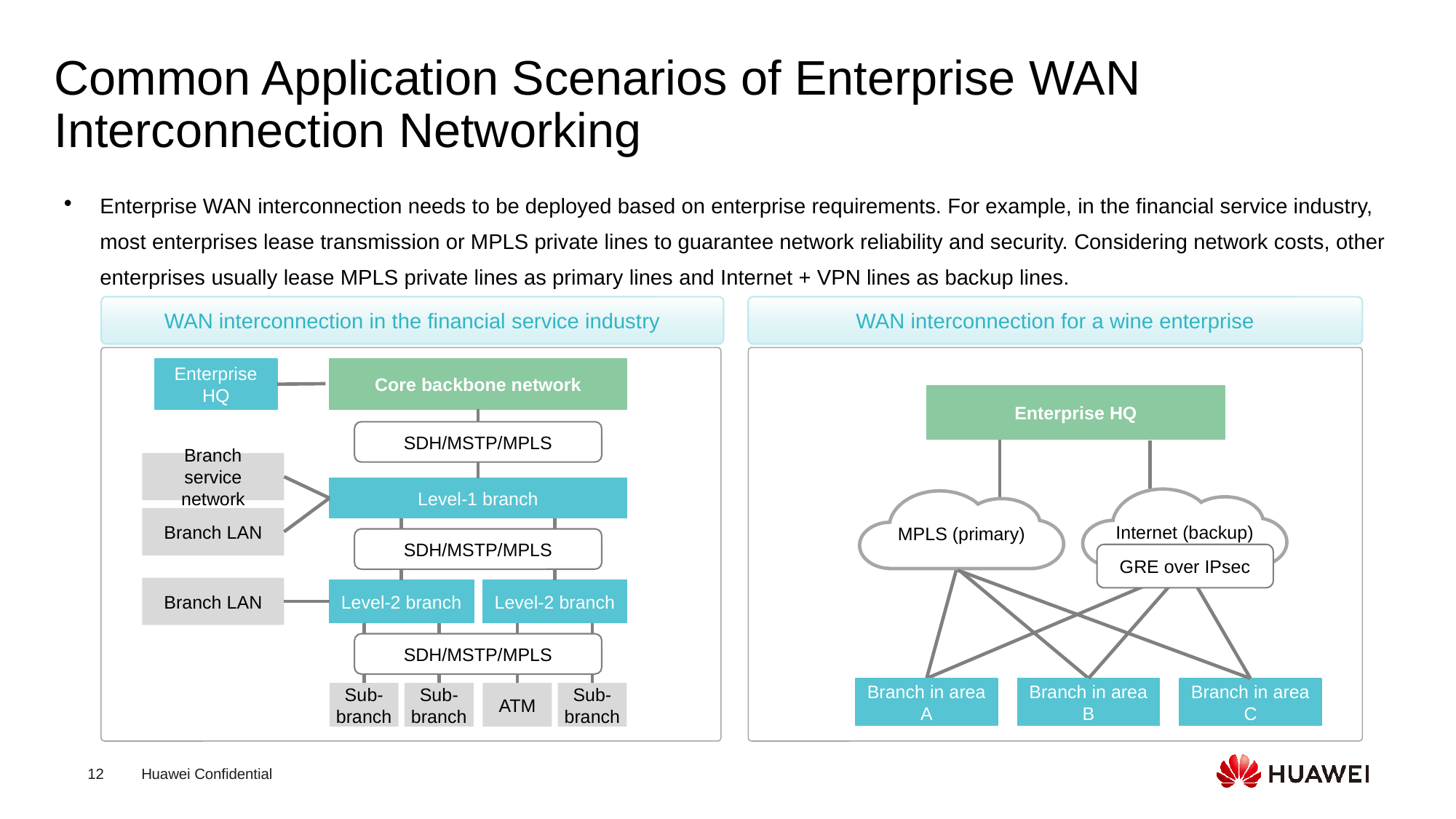

# Common Application Scenarios of Enterprise WAN Interconnection Networking
Enterprise WAN interconnection needs to be deployed based on enterprise requirements. For example, in the financial service industry, most enterprises lease transmission or MPLS private lines to guarantee network reliability and security. Considering network costs, other enterprises usually lease MPLS private lines as primary lines and Internet + VPN lines as backup lines.
WAN interconnection in the financial service industry
WAN interconnection for a wine enterprise

Core backbone network
Branch service network
Level-1 branch
Branch LAN
Branch LAN
Level-2 branch
Level-2 branch
Sub-branch
Sub-branch
ATM
Sub-branch
SDH/MSTP/MPLS
SDH/MSTP/MPLS
SDH/MSTP/MPLS
Enterprise HQ
Enterprise HQ
Internet (backup)
MPLS (primary)
GRE over IPsec
Branch in area B
Branch in area A
Branch in area C